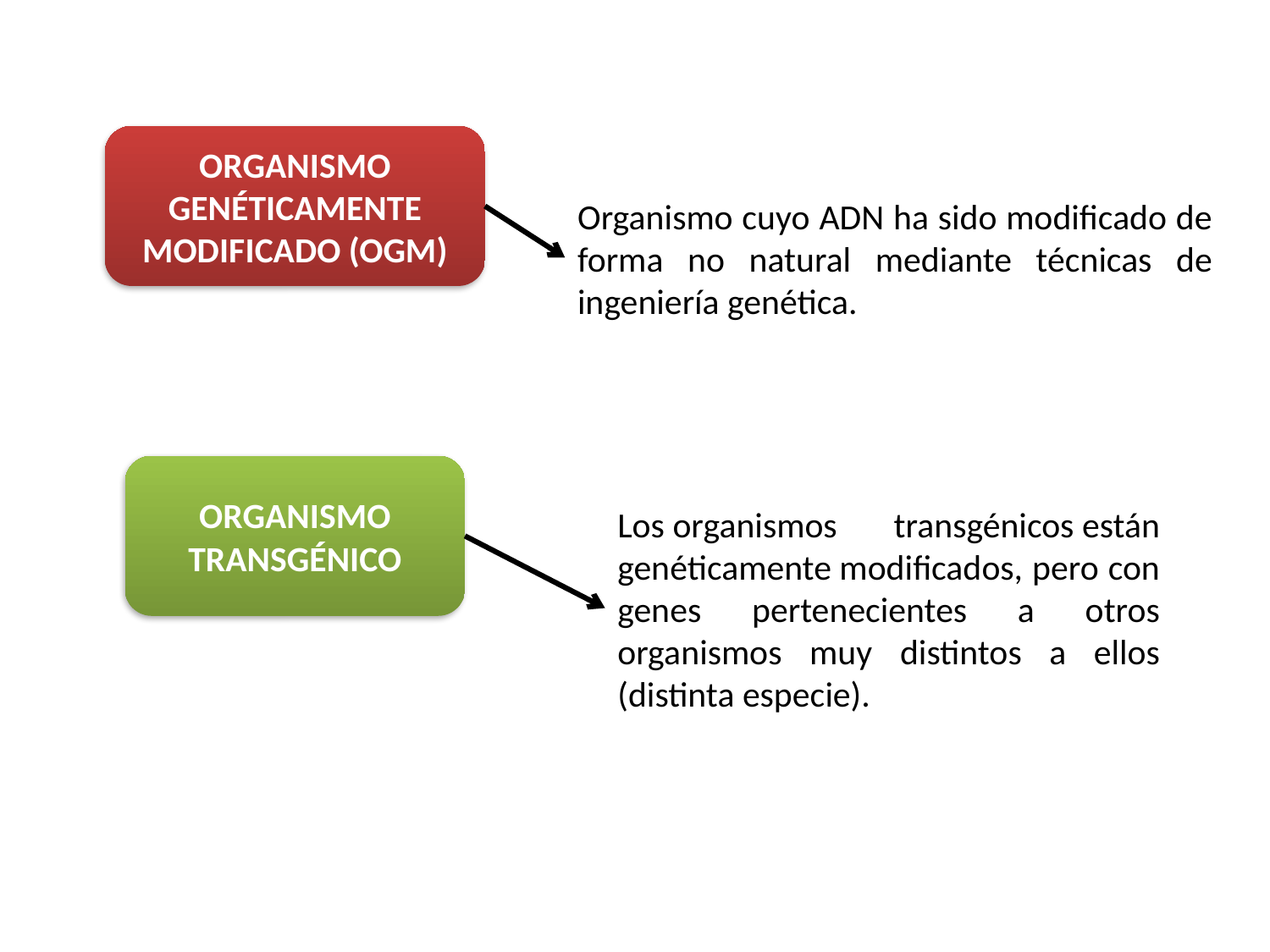

ORGANISMO GENÉTICAMENTE MODIFICADO (OGM)
Organismo cuyo ADN ha sido modificado de forma no natural mediante técnicas de ingeniería genética.
ORGANISMO TRANSGÉNICO
Los organismos transgénicos están genéticamente modificados, pero con genes pertenecientes a otros organismos muy distintos a ellos (distinta especie).